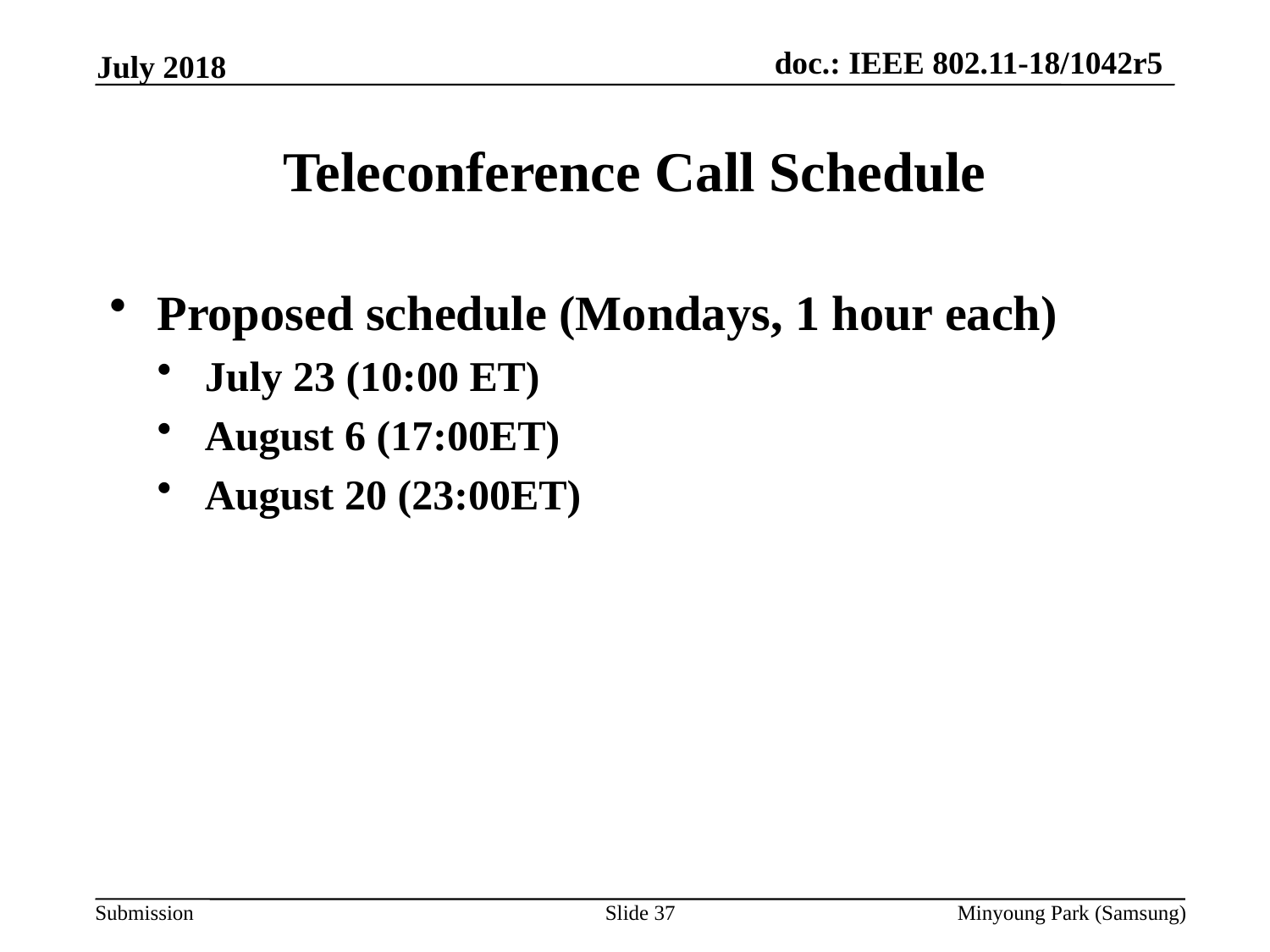

July 2018
# Teleconference Call Schedule
Proposed schedule (Mondays, 1 hour each)
July 23 (10:00 ET)
August 6 (17:00ET)
August 20 (23:00ET)

Slide 37
Minyoung Park (Samsung)